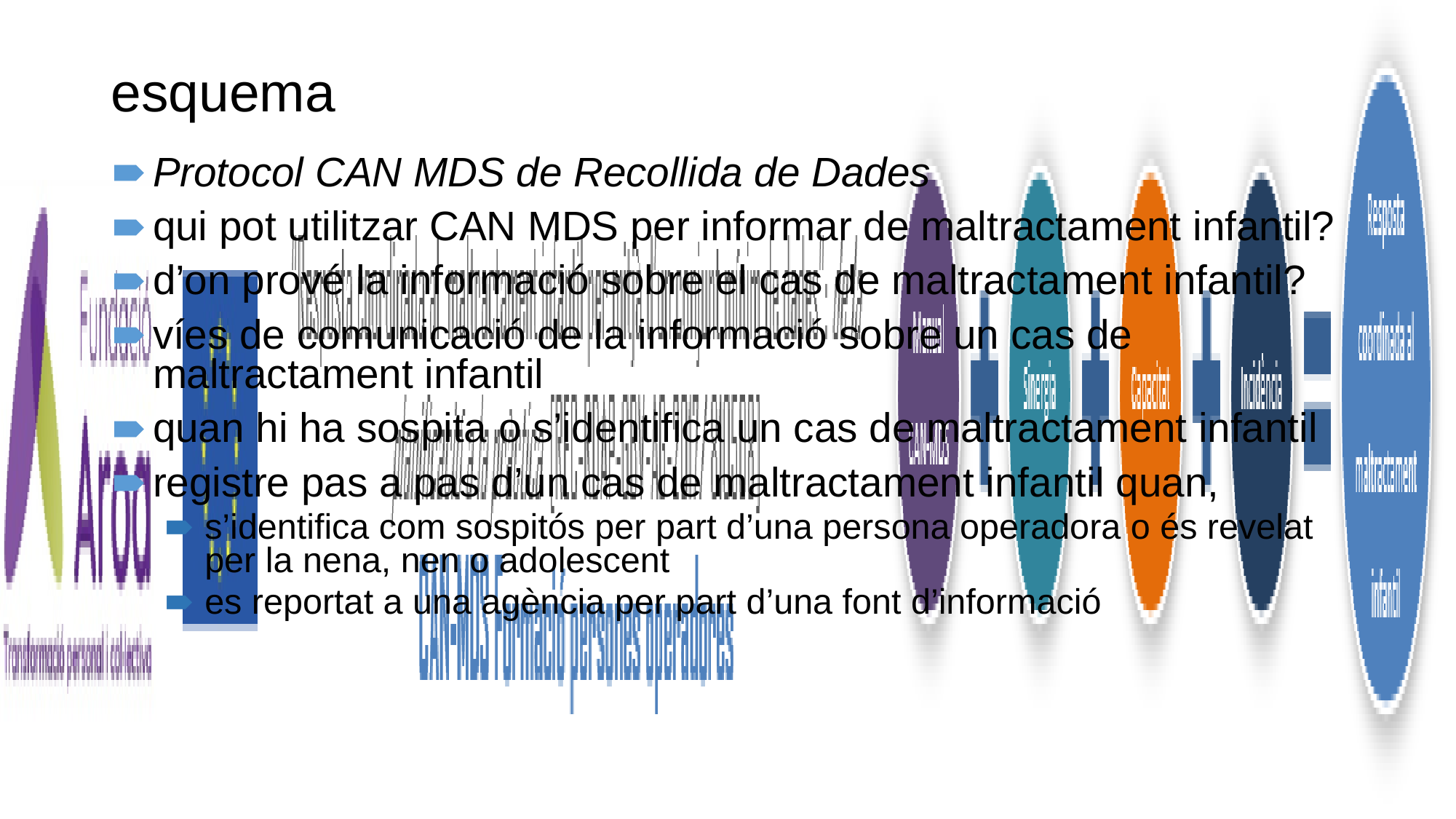

# esquema
Protocol CAN MDS de Recollida de Dades
qui pot utilitzar CAN MDS per informar de maltractament infantil?
d’on prové la informació sobre el cas de maltractament infantil?
víes de comunicació de la informació sobre un cas de maltractament infantil
quan hi ha sospita o s’identifica un cas de maltractament infantil
registre pas a pas d’un cas de maltractament infantil quan,
s’identifica com sospitós per part d’una persona operadora o és revelat per la nena, nen o adolescent
es reportat a una agència per part d’una font d’informació